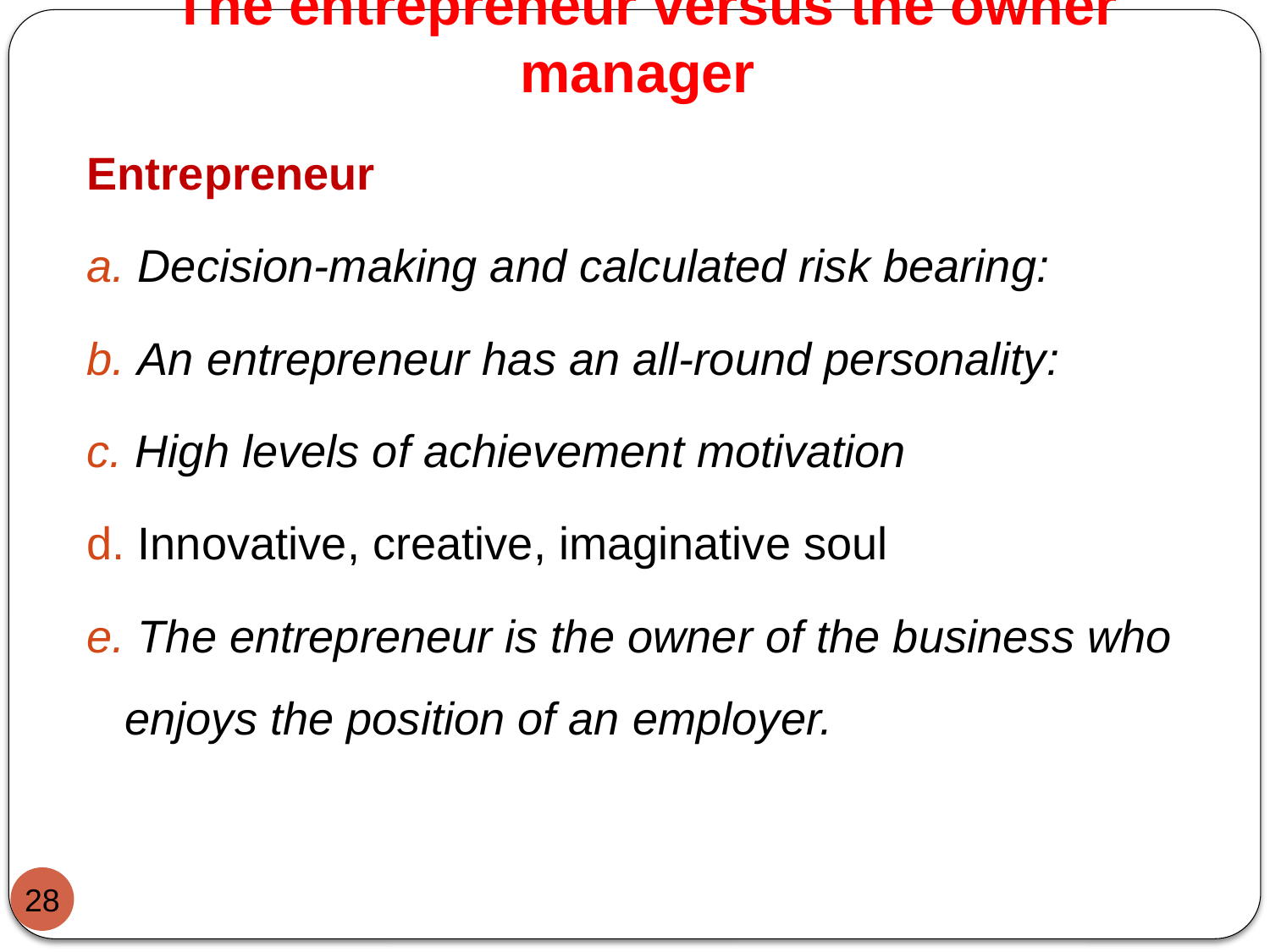

# The entrepreneur versus the owner manager
Entrepreneur
a. Decision-making and calculated risk bearing:
b. An entrepreneur has an all-round personality:
c. High levels of achievement motivation
d. Innovative, creative, imaginative soul
e. The entrepreneur is the owner of the business who enjoys the position of an employer.

28